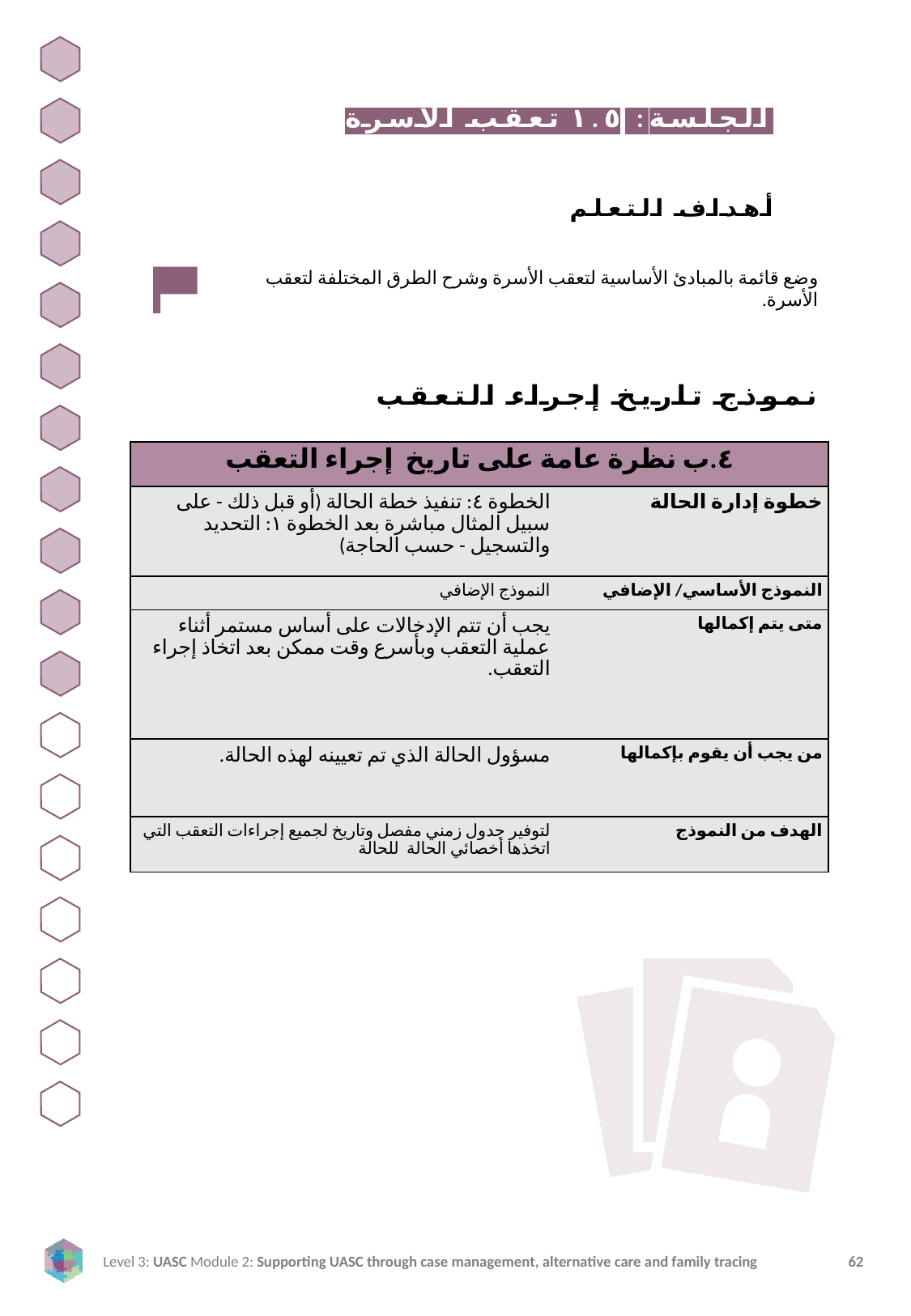

الجلسة: ١.٥ تعقب الأسرة

أهداف التعلم

وضع قائمة بالمبادئ الأساسية لتعقب الأسرة وشرح الطرق المختلفة لتعقب الأسرة.

نموذج تاريخ إجراء التعقب

| ٤.ب نظرة عامة على تاريخ إجراء التعقب |  |
| --- | --- |
| الخطوة ٤: تنفيذ خطة الحالة (أو قبل ذلك - على سبيل المثال مباشرة بعد الخطوة ١: التحديد والتسجيل - حسب الحاجة) | خطوة إدارة الحالة |
| النموذج الإضافي | النموذج الأساسي/ الإضافي |
| يجب أن تتم الإدخالات على أساس مستمر أثناء عملية التعقب وبأسرع وقت ممكن بعد اتخاذ إجراء التعقب. | متى يتم إكمالها |
| مسؤول الحالة الذي تم تعيينه لهذه الحالة. | من يجب أن يقوم بإكمالها |
| لتوفير جدول زمني مفصل وتاريخ لجميع إجراءات التعقب التي اتخذها أخصائي الحالة للحالة | الهدف من النموذج |